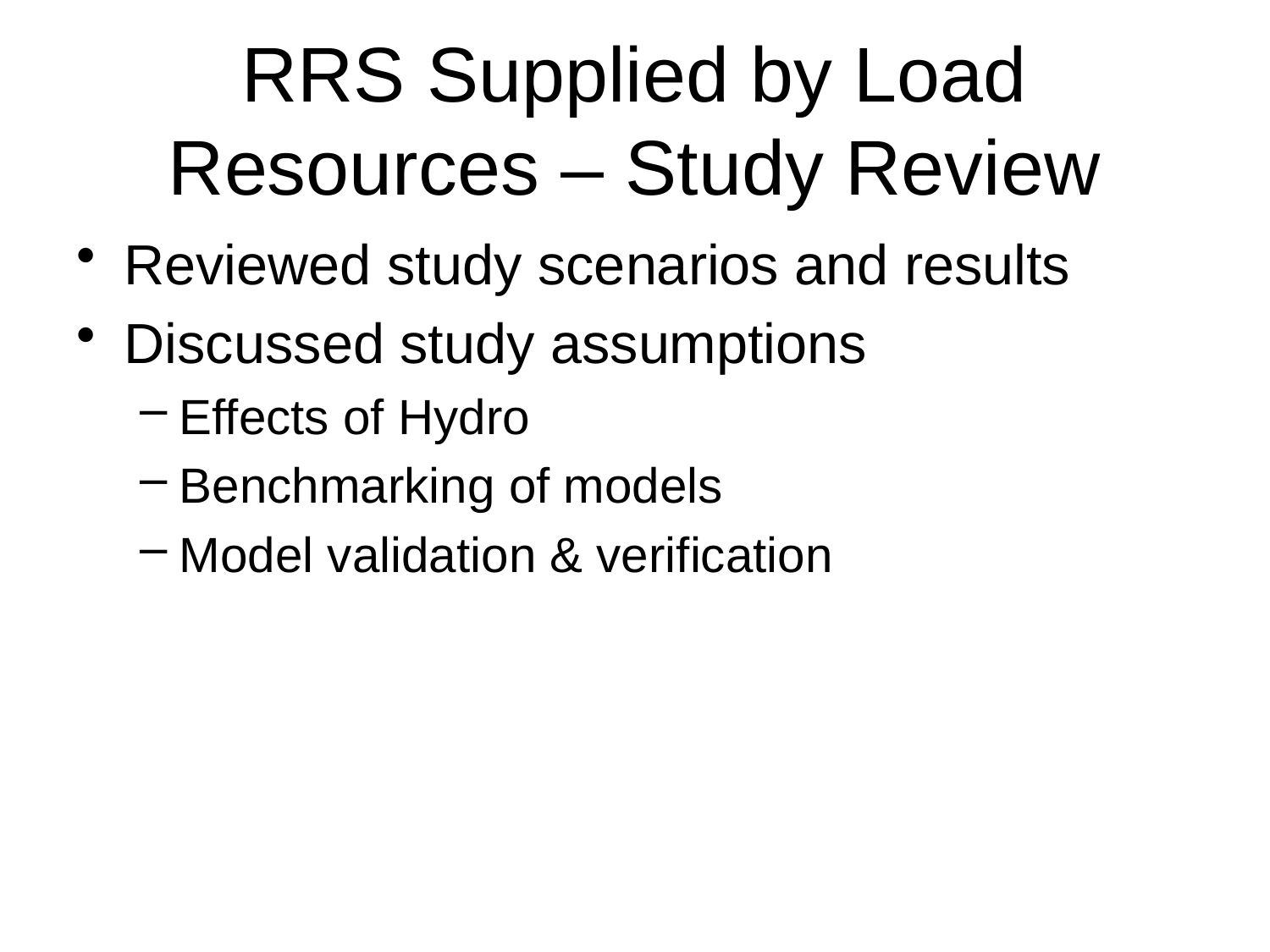

# RRS Supplied by Load Resources – Study Review
Reviewed study scenarios and results
Discussed study assumptions
Effects of Hydro
Benchmarking of models
Model validation & verification